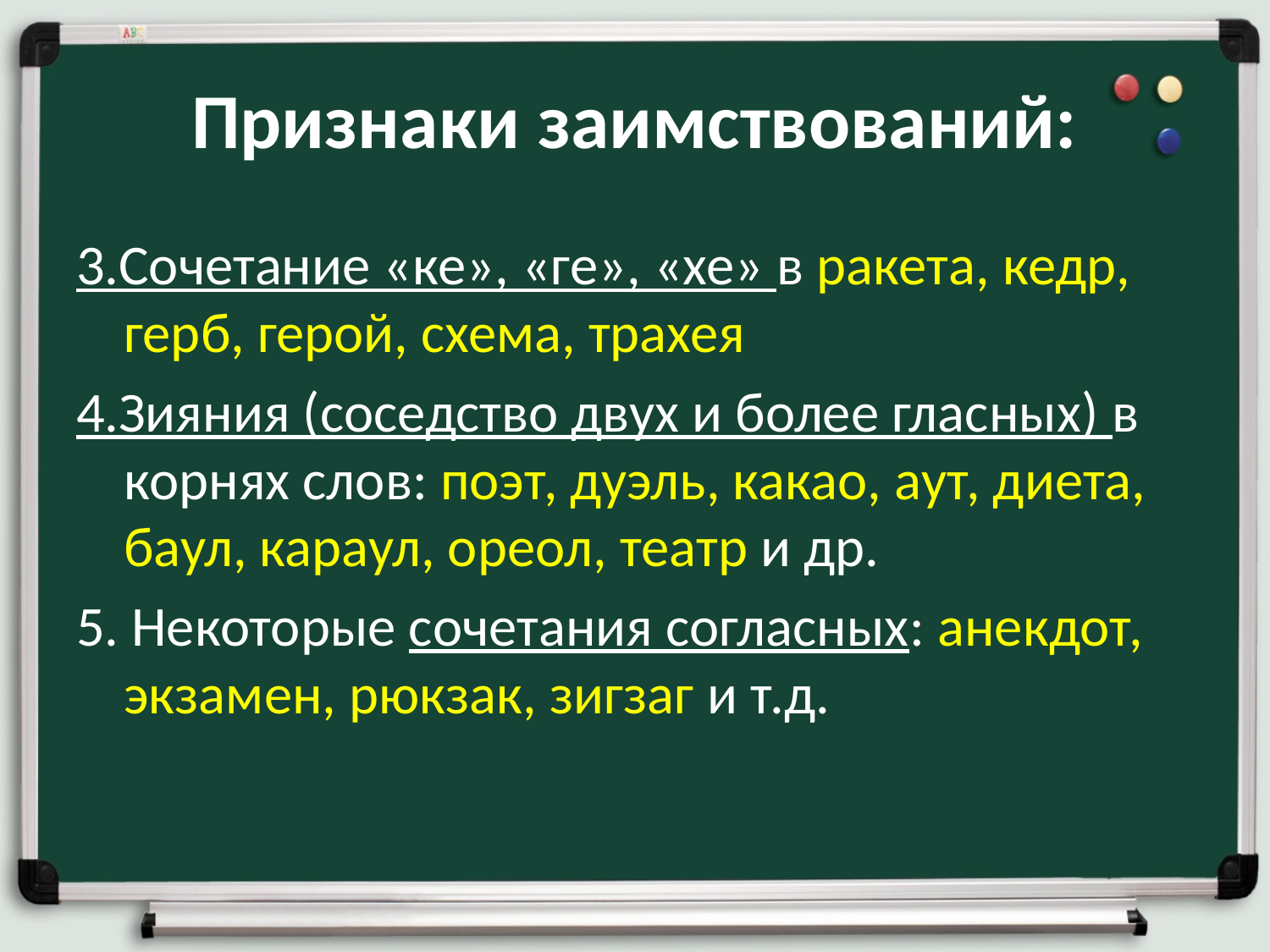

# Признаки заимствований:
3.Сочетание «ке», «ге», «хе» в ракета, кедр, герб, герой, схема, трахея
4.Зияния (соседство двух и более гласных) в корнях слов: поэт, дуэль, какао, аут, диета, баул, караул, ореол, театр и др.
5. Некоторые сочетания согласных: анекдот, экзамен, рюкзак, зигзаг и т.д.